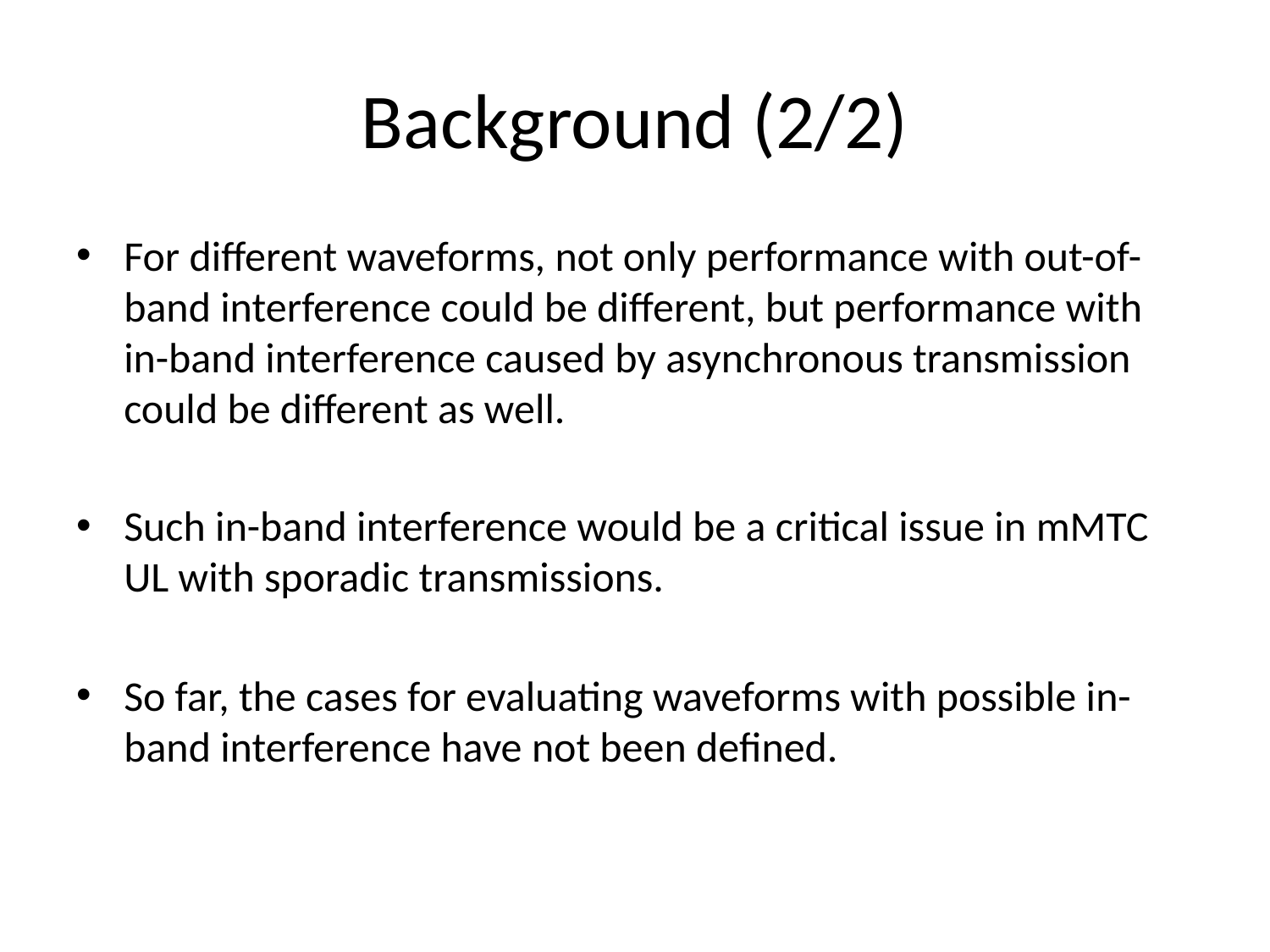

# Background (2/2)
For different waveforms, not only performance with out-of-band interference could be different, but performance with in-band interference caused by asynchronous transmission could be different as well.

Such in-band interference would be a critical issue in mMTC UL with sporadic transmissions.

So far, the cases for evaluating waveforms with possible in-band interference have not been defined.